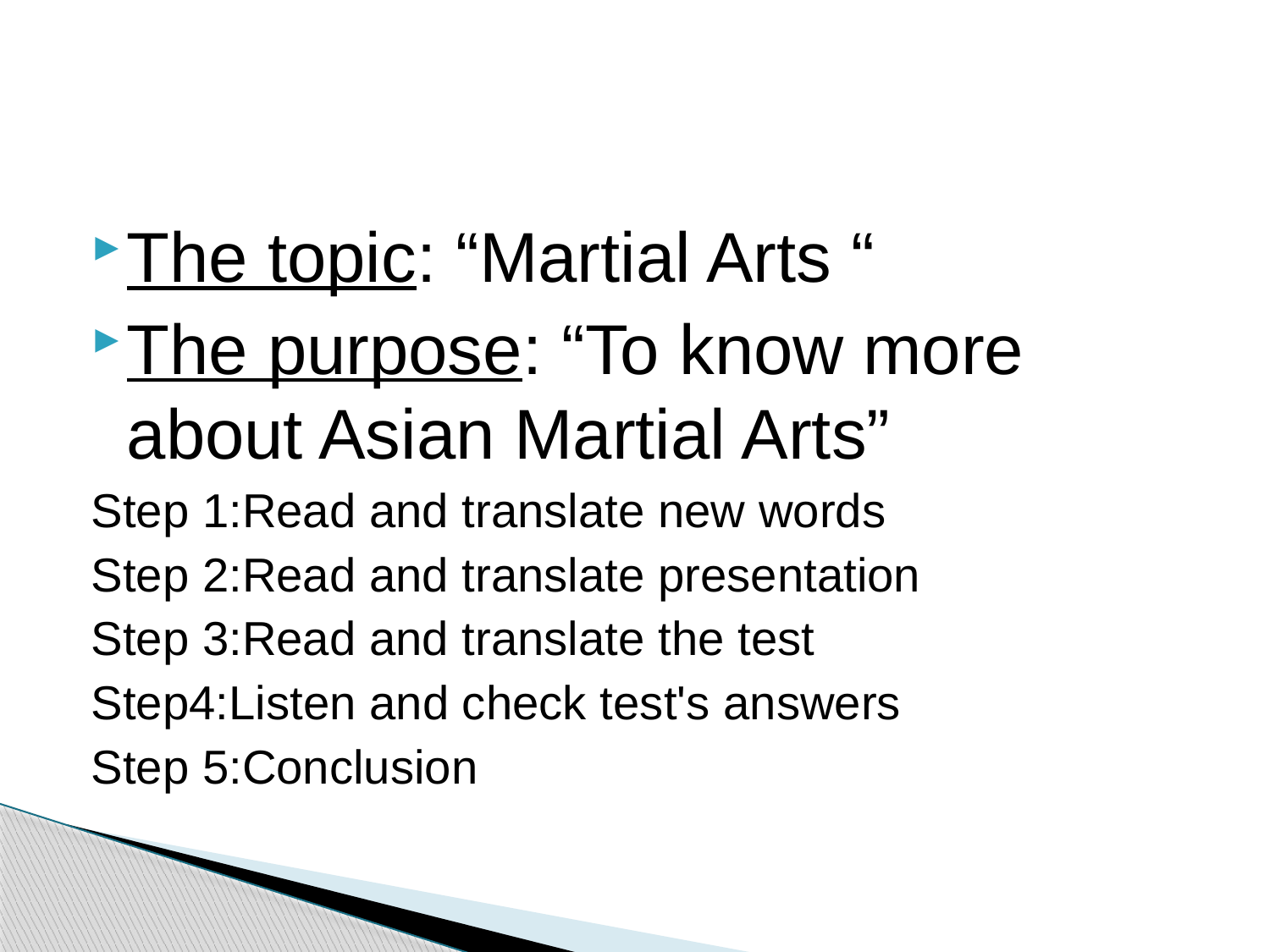

#
The topic: “Martial Arts “
The purpose: “To know more about Asian Martial Arts”
Step 1:Read and translate new words
Step 2:Read and translate presentation
Step 3:Read and translate the test
Step4:Listen and check test's answers
Step 5:Conclusion